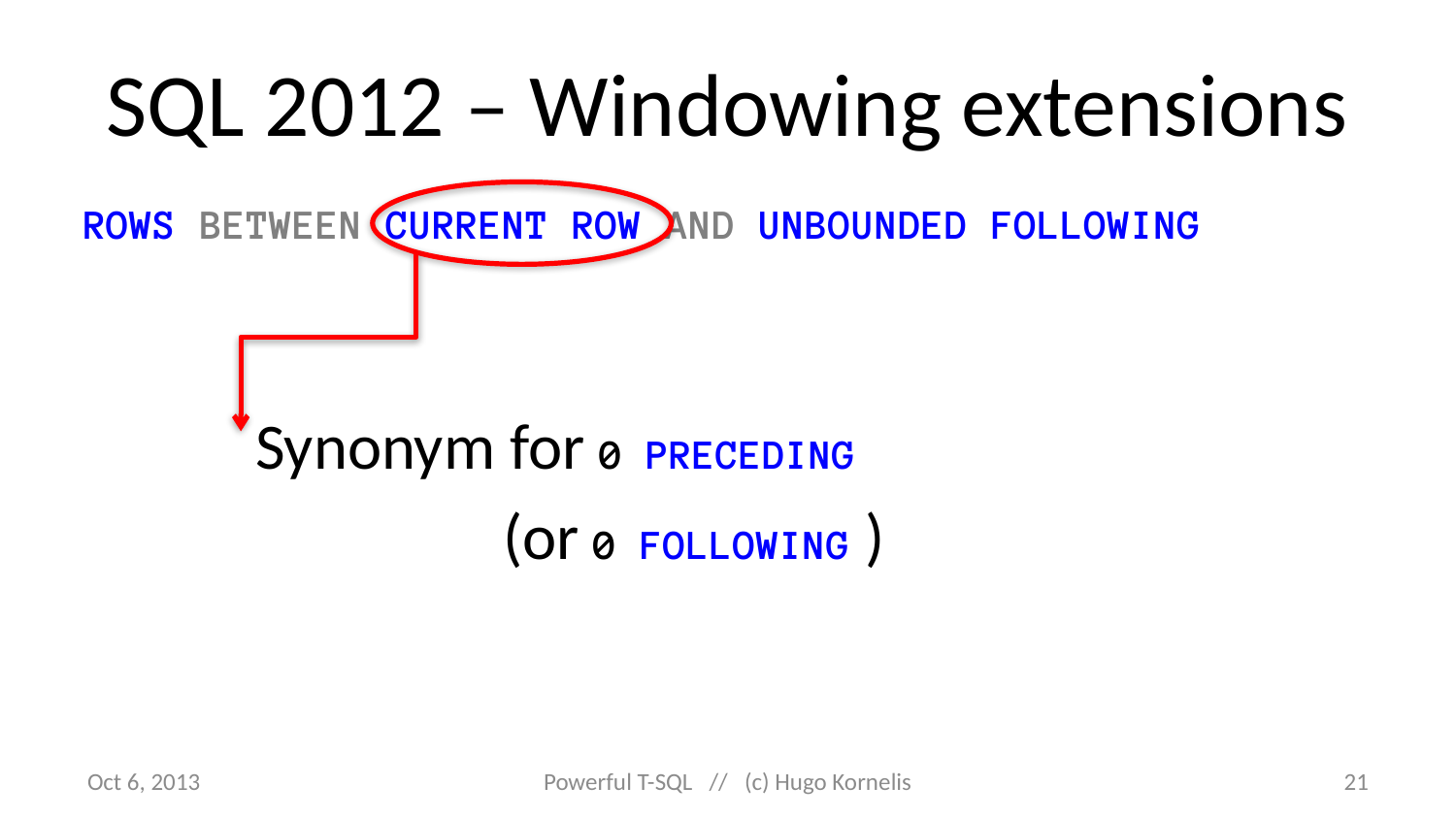

# SQL 2012 – Windowing extensions

ROWS BETWEEN CURRENT ROW AND UNBOUNDED FOLLOWING
Synonym for 0 PRECEDING
                 (or 0 FOLLOWING )
Oct 6, 2013
Powerful T-SQL   //   (c) Hugo Kornelis
21